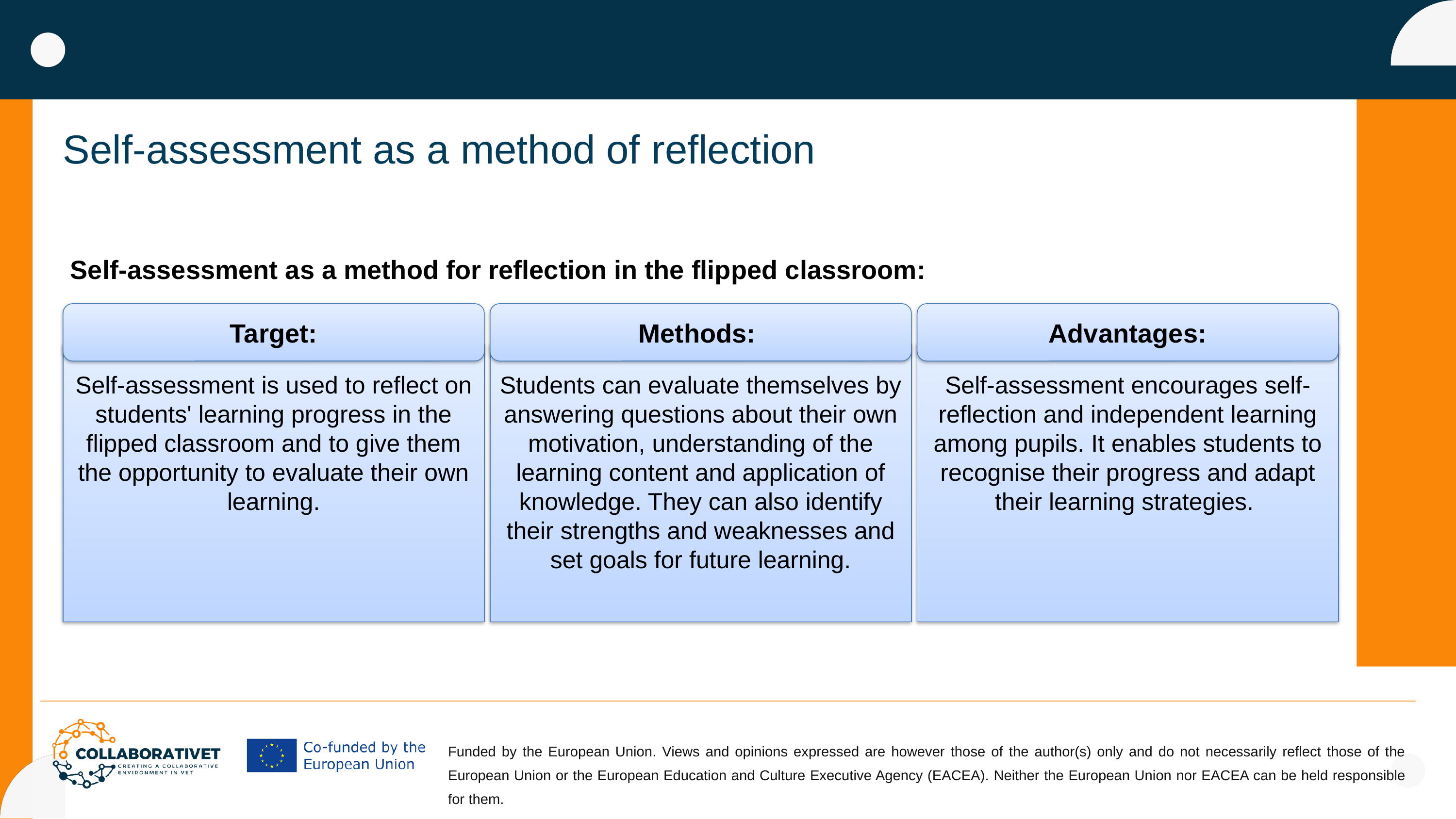

Self-assessment as a method of reflection
Self-assessment as a method for reflection in the flipped classroom:
Target:
Methods:
Advantages:
Self-assessment is used to reflect on students' learning progress in the flipped classroom and to give them the opportunity to evaluate their own learning.
Students can evaluate themselves by answering questions about their own motivation, understanding of the learning content and application of knowledge. They can also identify their strengths and weaknesses and set goals for future learning.
Self-assessment encourages self-reflection and independent learning among pupils. It enables students to recognise their progress and adapt their learning strategies.

Funded by the European Union. Views and opinions expressed are however those of the author(s) only and do not necessarily reflect those of the European Union or the European Education and Culture Executive Agency (EACEA). Neither the European Union nor EACEA can be held responsible for them.